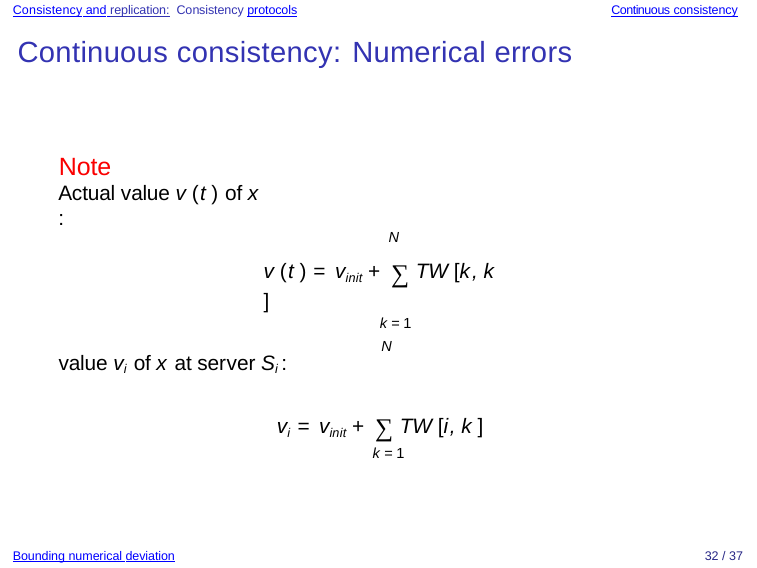

Consistency and replication: Consistency protocols
Continuous consistency
Continuous consistency: Numerical errors
Note
Actual value v (t ) of x :
N
v (t ) = vinit + ∑ TW [k, k ]
k =1
value vi  of x at server Si :
vi  = vinit + ∑ TW [i, k ]
k =1
N
Bounding numerical deviation
32 / 37